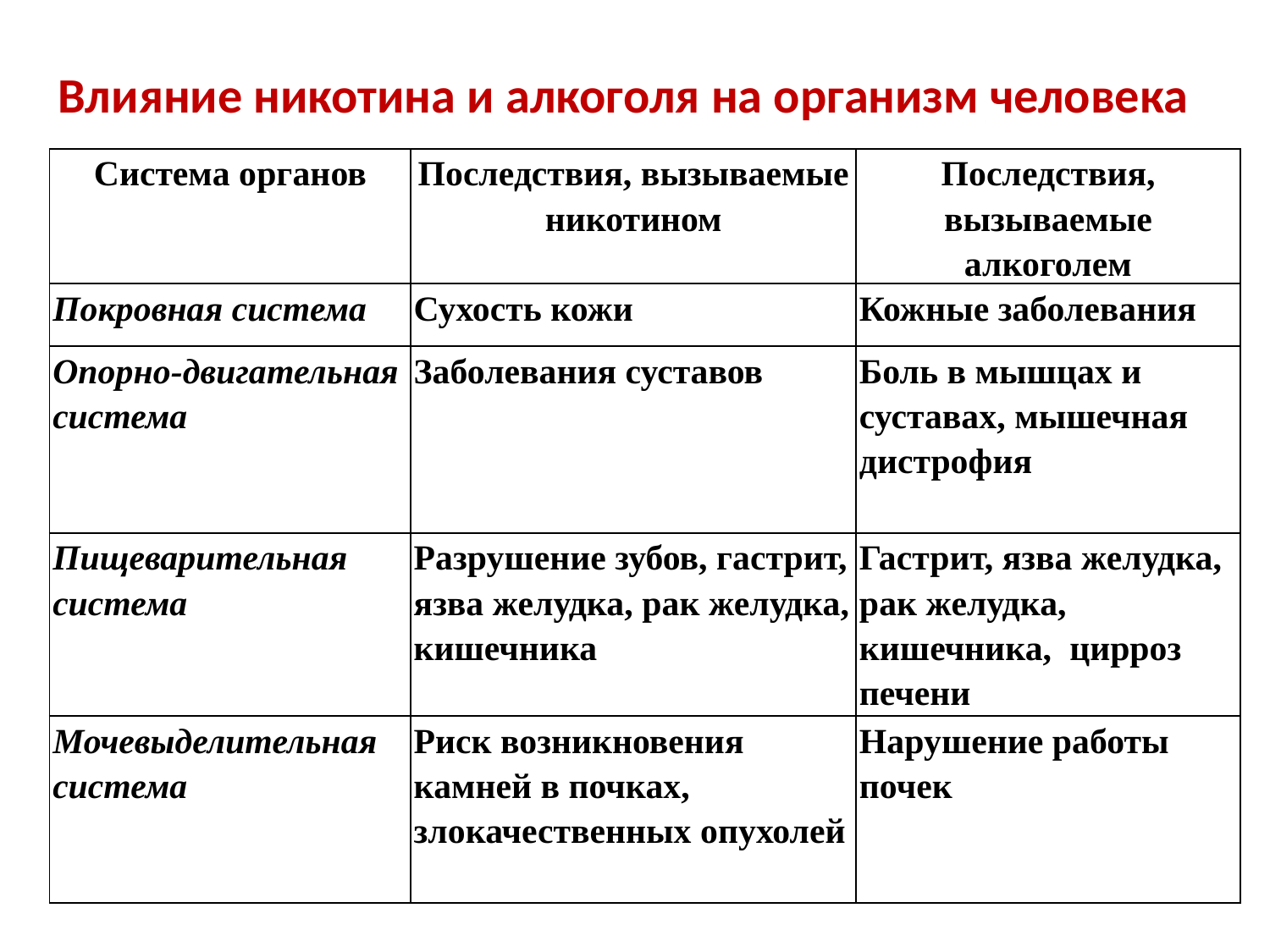

# Влияние никотина и алкоголя на организм человека
| Система органов | Последствия, вызываемые никотином | Последствия, вызываемые алкоголем |
| --- | --- | --- |
| Покровная система | Сухость кожи | Кожные заболевания |
| Опорно-двигательная система | Заболевания суставов | Боль в мышцах и суставах, мышечная дистрофия |
| Пищеварительная система | Разрушение зубов, гастрит, язва желудка, рак желудка, кишечника | Гастрит, язва желудка, рак желудка, кишечника, цирроз печени |
| Мочевыделительная система | Риск возникновения камней в почках, злокачественных опухолей | Нарушение работы почек |